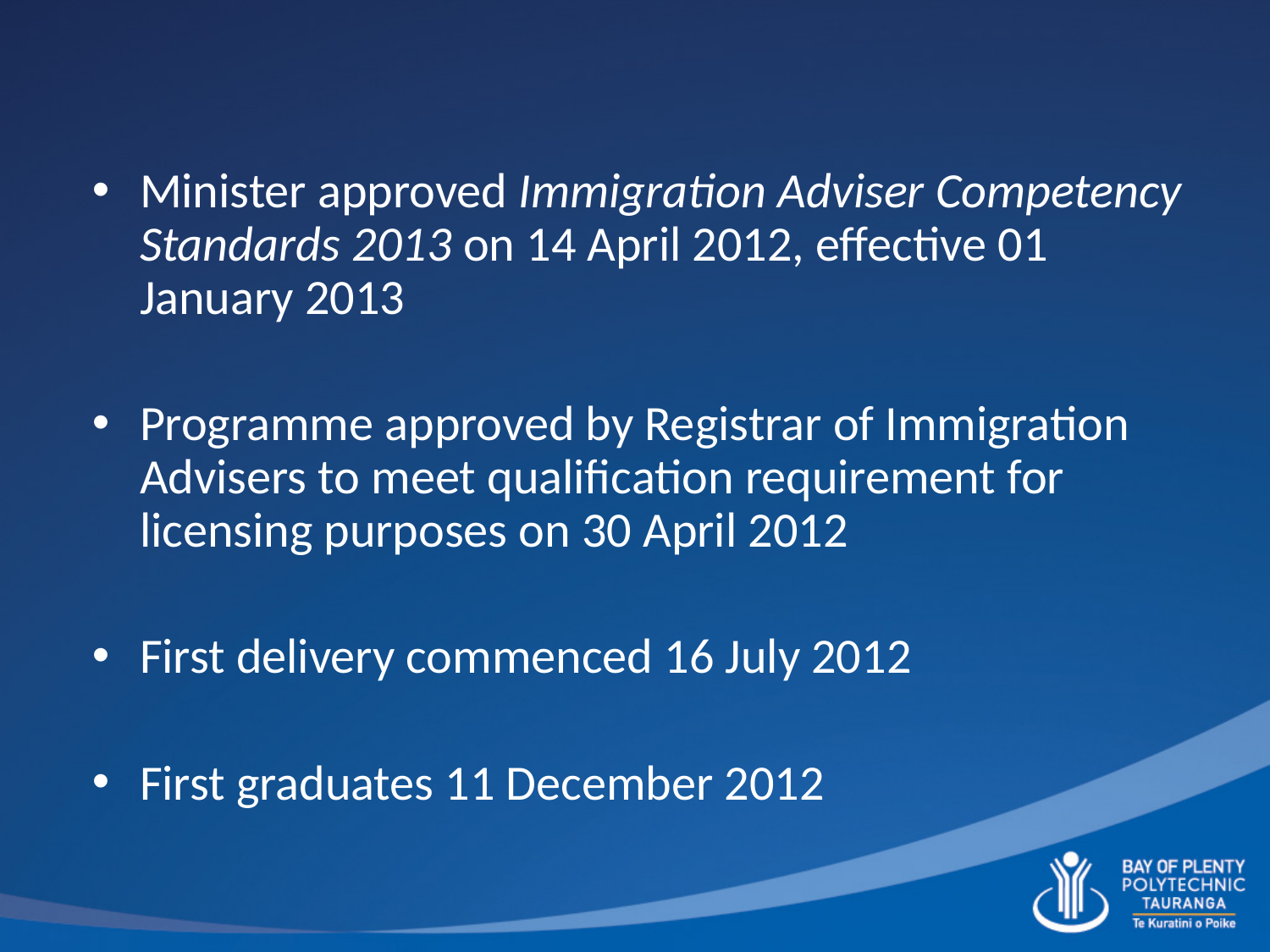

Minister approved Immigration Adviser Competency Standards 2013 on 14 April 2012, effective 01 January 2013

Programme approved by Registrar of Immigration Advisers to meet qualification requirement for licensing purposes on 30 April 2012

First delivery commenced 16 July 2012

First graduates 11 December 2012